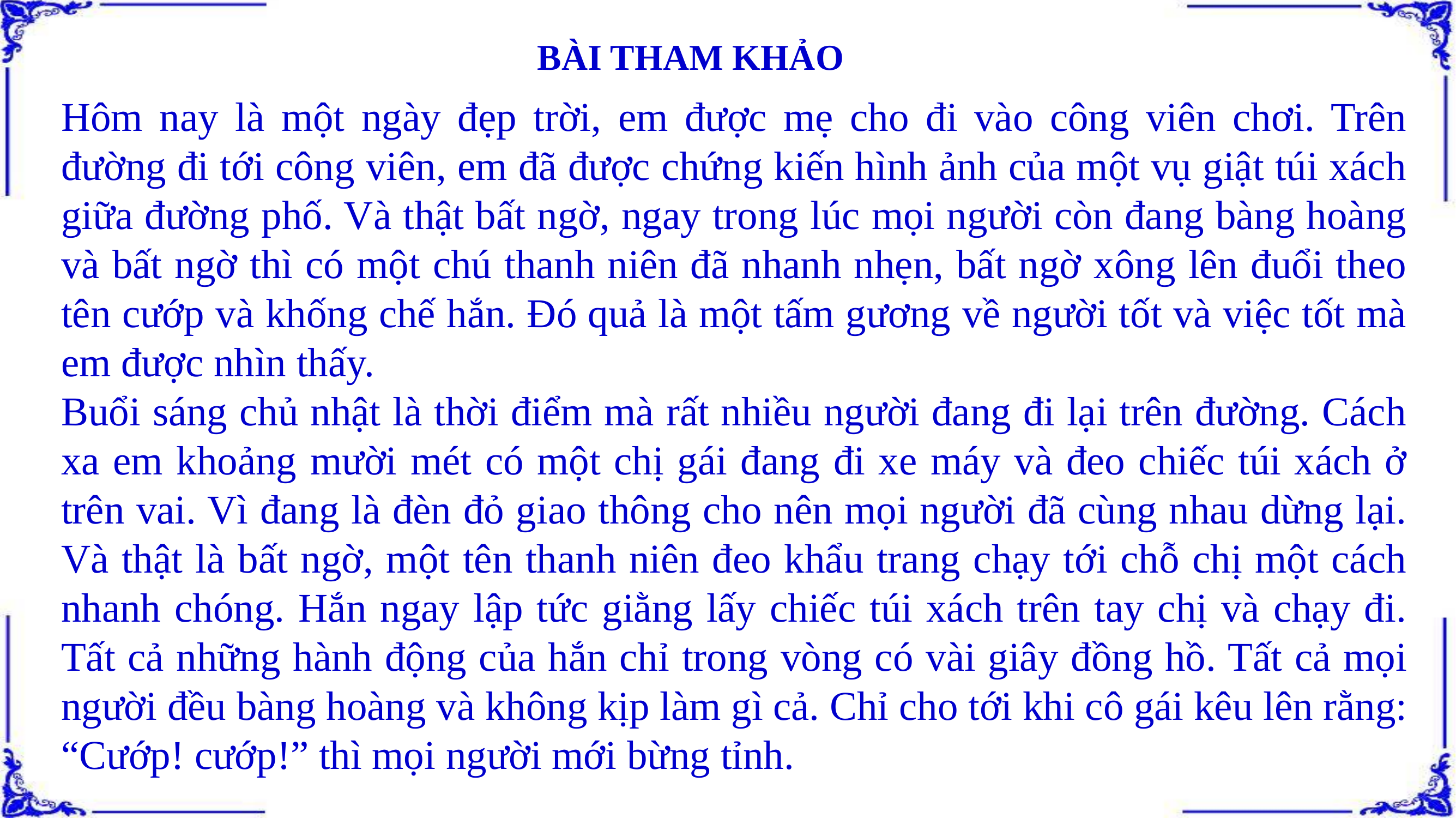

BÀI THAM KHẢO
Hôm nay là một ngày đẹp trời, em được mẹ cho đi vào công viên chơi. Trên đường đi tới công viên, em đã được chứng kiến hình ảnh của một vụ giật túi xách giữa đường phố. Và thật bất ngờ, ngay trong lúc mọi người còn đang bàng hoàng và bất ngờ thì có một chú thanh niên đã nhanh nhẹn, bất ngờ xông lên đuổi theo tên cướp và khống chế hắn. Đó quả là một tấm gương về người tốt và việc tốt mà em được nhìn thấy.
Buổi sáng chủ nhật là thời điểm mà rất nhiều người đang đi lại trên đường. Cách xa em khoảng mười mét có một chị gái đang đi xe máy và đeo chiếc túi xách ở trên vai. Vì đang là đèn đỏ giao thông cho nên mọi người đã cùng nhau dừng lại. Và thật là bất ngờ, một tên thanh niên đeo khẩu trang chạy tới chỗ chị một cách nhanh chóng. Hắn ngay lập tức giằng lấy chiếc túi xách trên tay chị và chạy đi. Tất cả những hành động của hắn chỉ trong vòng có vài giây đồng hồ. Tất cả mọi người đều bàng hoàng và không kịp làm gì cả. Chỉ cho tới khi cô gái kêu lên rằng: “Cướp! cướp!” thì mọi người mới bừng tỉnh.